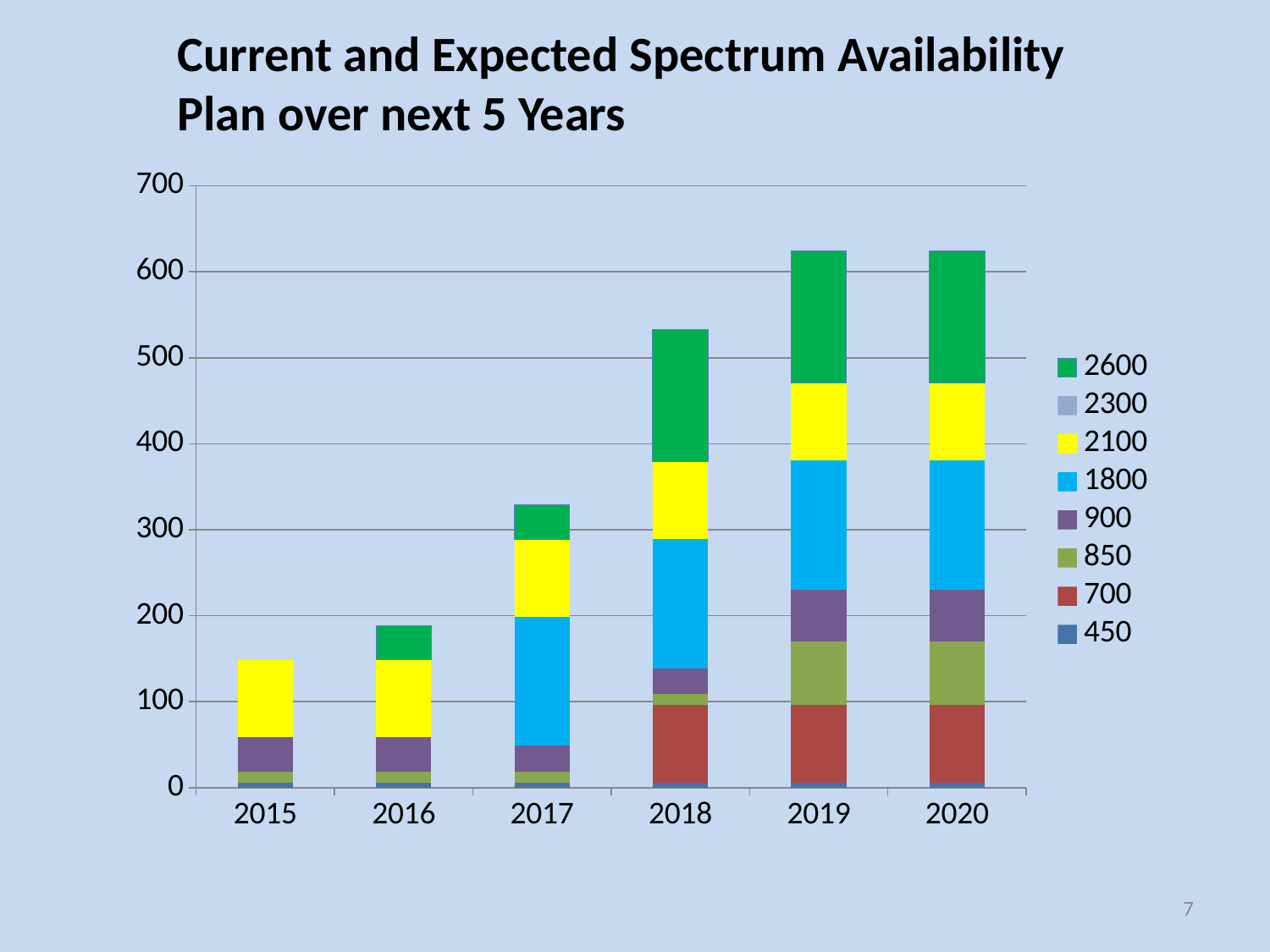

Current and Expected Spectrum Availability Plan over next 5 Years

### Chart

| Category | 450 | 700 | 850 | 900 | 1800 | 2100 | 2300 | 2600 |
|---|---|---|---|---|---|---|---|---|
| 2015 | 6.25 | 0.0 | 12.5 | 40.0 | 0.0 | 90.0 | 0.0 | 0.0 |
| 2016 | 6.25 | 0.0 | 12.5 | 40.0 | 0.0 | 90.0 | 0.0 | 40.0 |
| 2017 | 6.25 | 0.0 | 12.5 | 30.0 | 150.0 | 90.0 | 0.0 | 40.0 |
| 2018 | 6.25 | 90.0 | 12.5 | 30.0 | 150.0 | 90.0 | 0.0 | 154.0 |
| 2019 | 6.25 | 90.0 | 74.0 | 60.0 | 150.0 | 90.0 | 0.0 | 154.0 |
| 2020 | 6.25 | 90.0 | 74.0 | 60.0 | 150.0 | 90.0 | 0.0 | 154.0 |
7